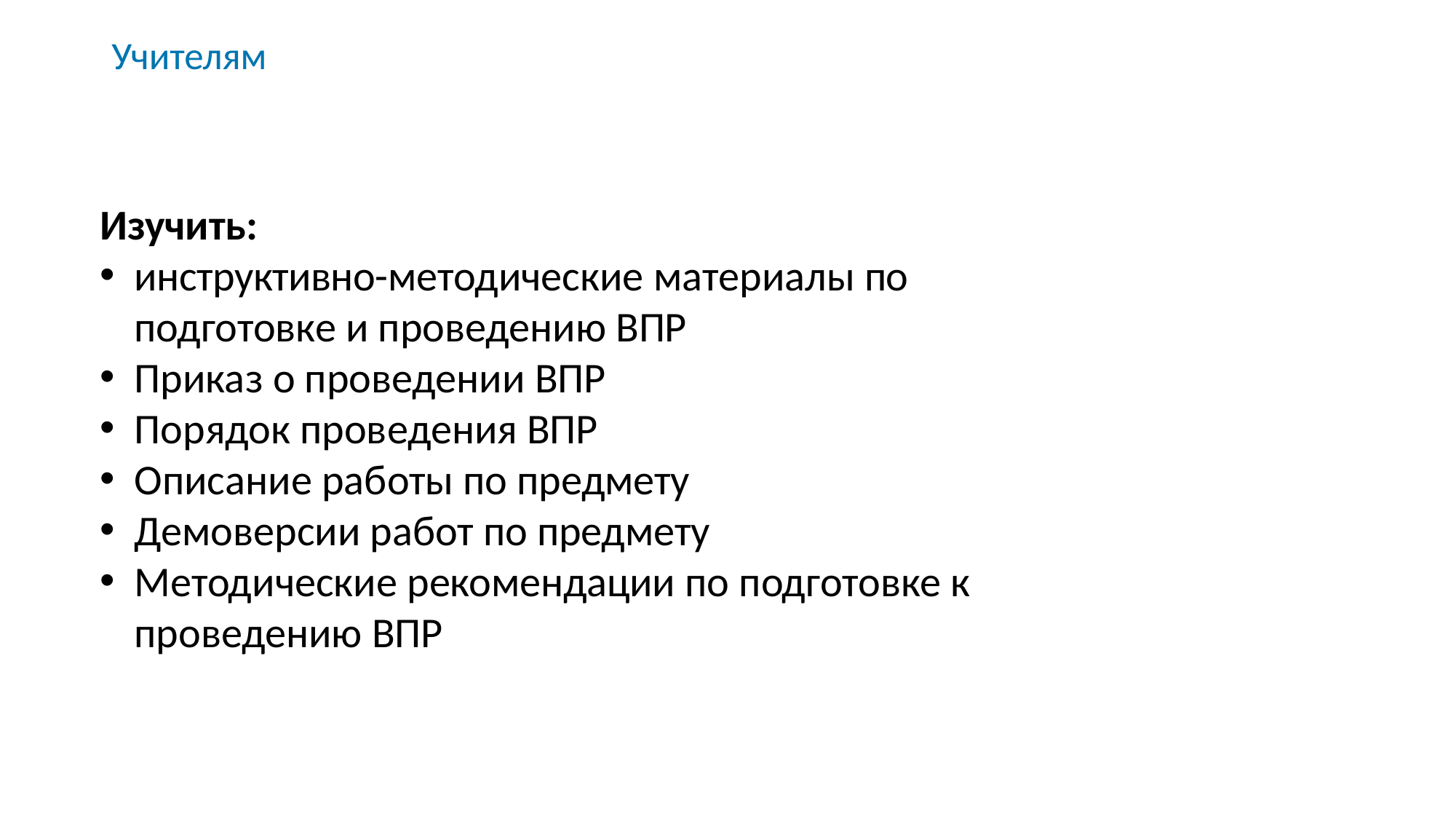

# Учителям
Изучить:
инструктивно-методические материалы по подготовке и проведению ВПР
Приказ о проведении ВПР
Порядок проведения ВПР
Описание работы по предмету
Демоверсии работ по предмету
Методические рекомендации по подготовке к проведению ВПР